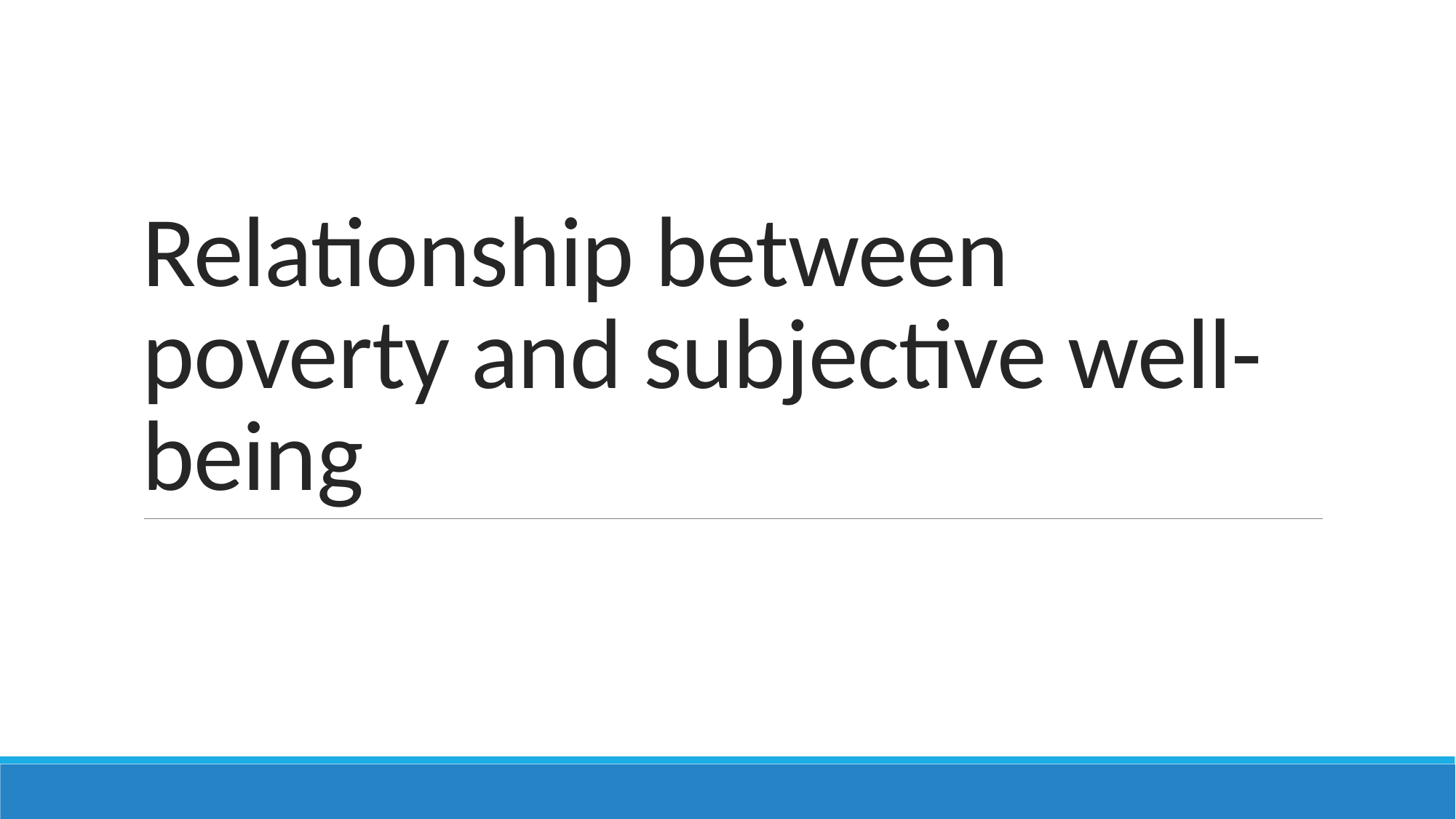

# Relationship between poverty and subjective well-being